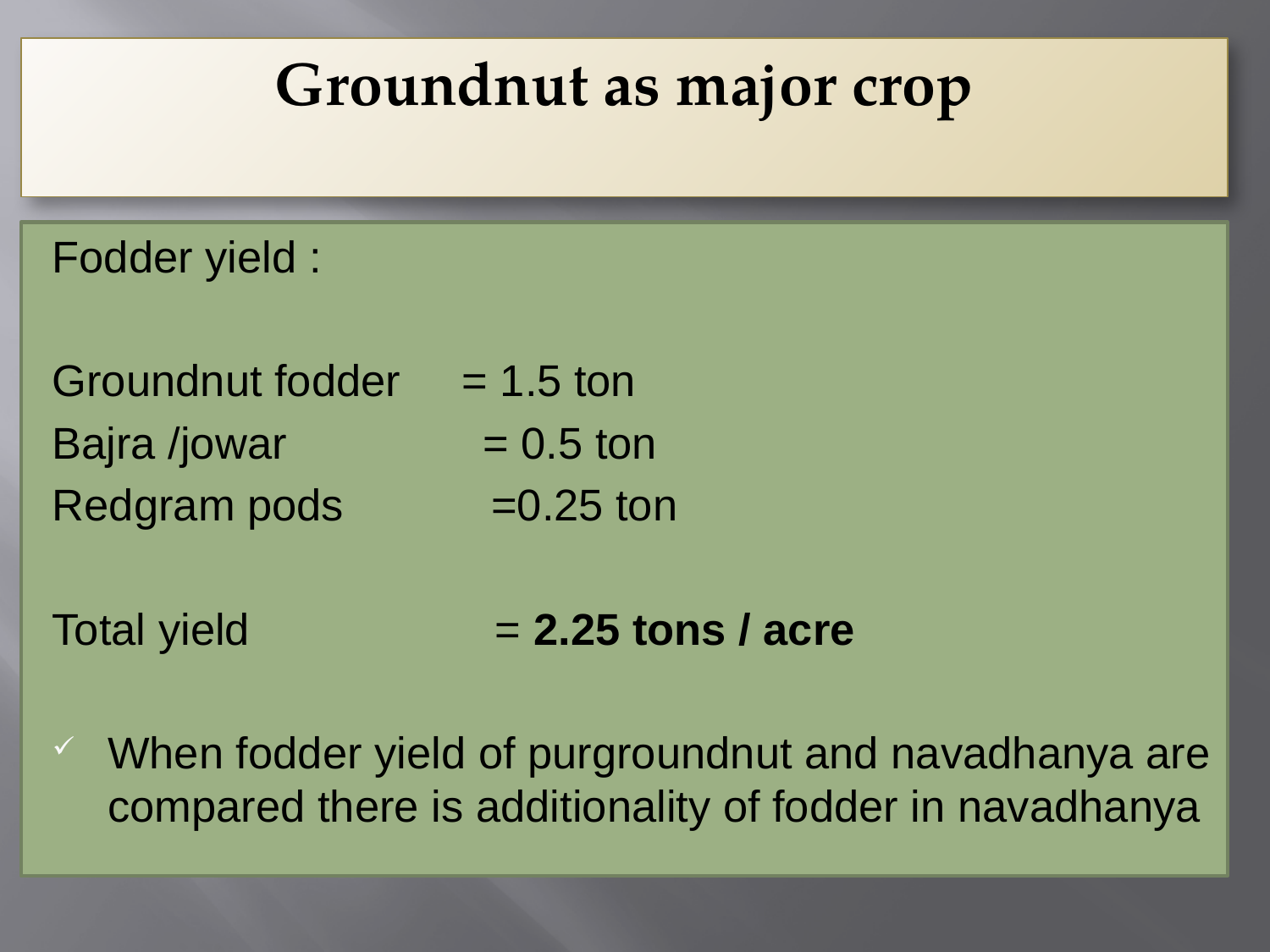

# Groundnut as major crop
Fodder yield :

Groundnut fodder     = 1.5 ton
Bajra /jowar                = 0.5 ton
Redgram pods            =0.25 ton

Total yield                    = 2.25 tons / acre

When fodder yield of purgroundnut and navadhanya are compared there is additionality of fodder in navadhanya